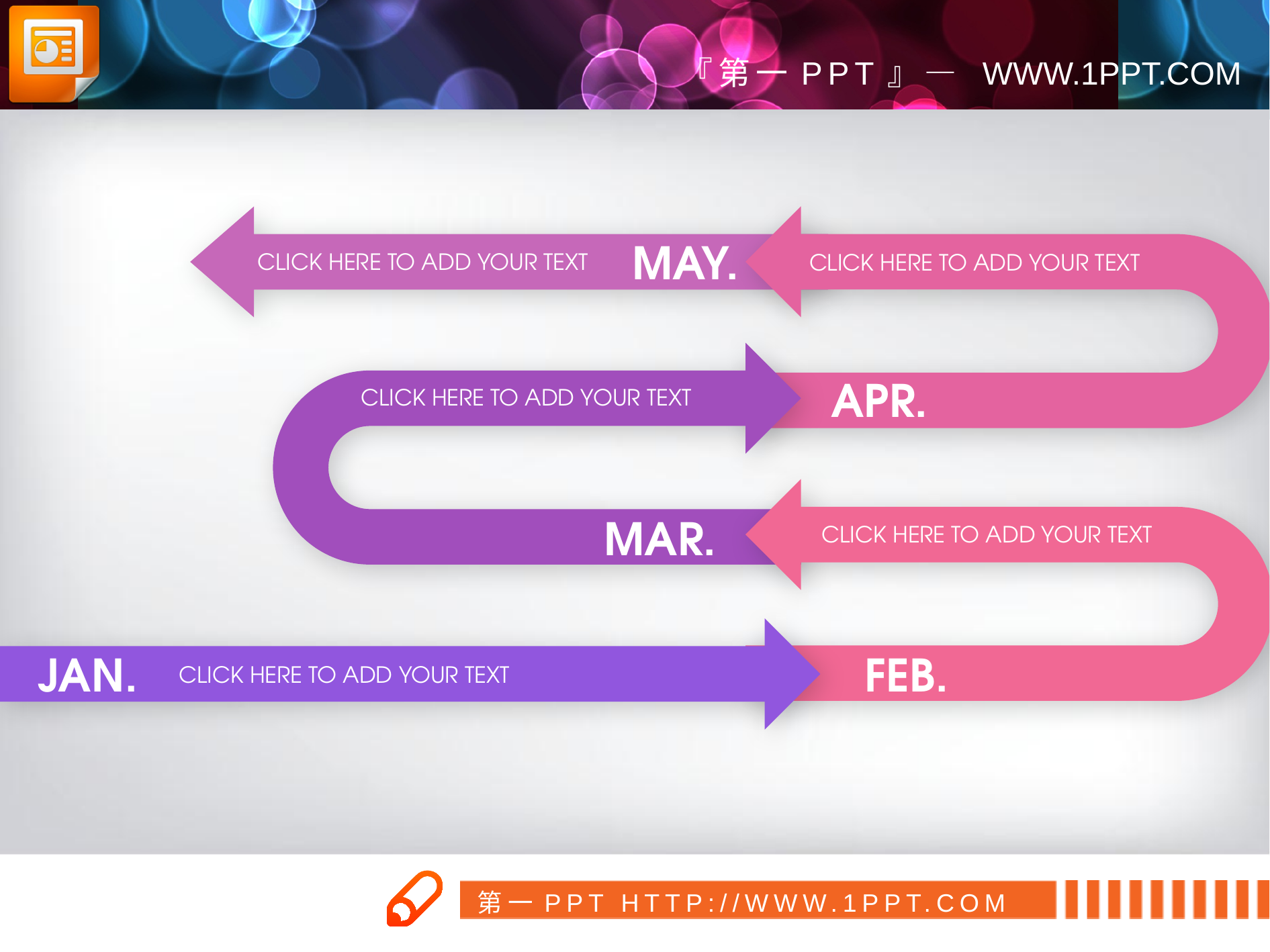

MAY.
CLICK HERE TO ADD YOUR TEXT
CLICK HERE TO ADD YOUR TEXT

APR.
CLICK HERE TO ADD YOUR TEXT
MAR.
CLICK HERE TO ADD YOUR TEXT

JAN.
FEB.
CLICK HERE TO ADD YOUR TEXT